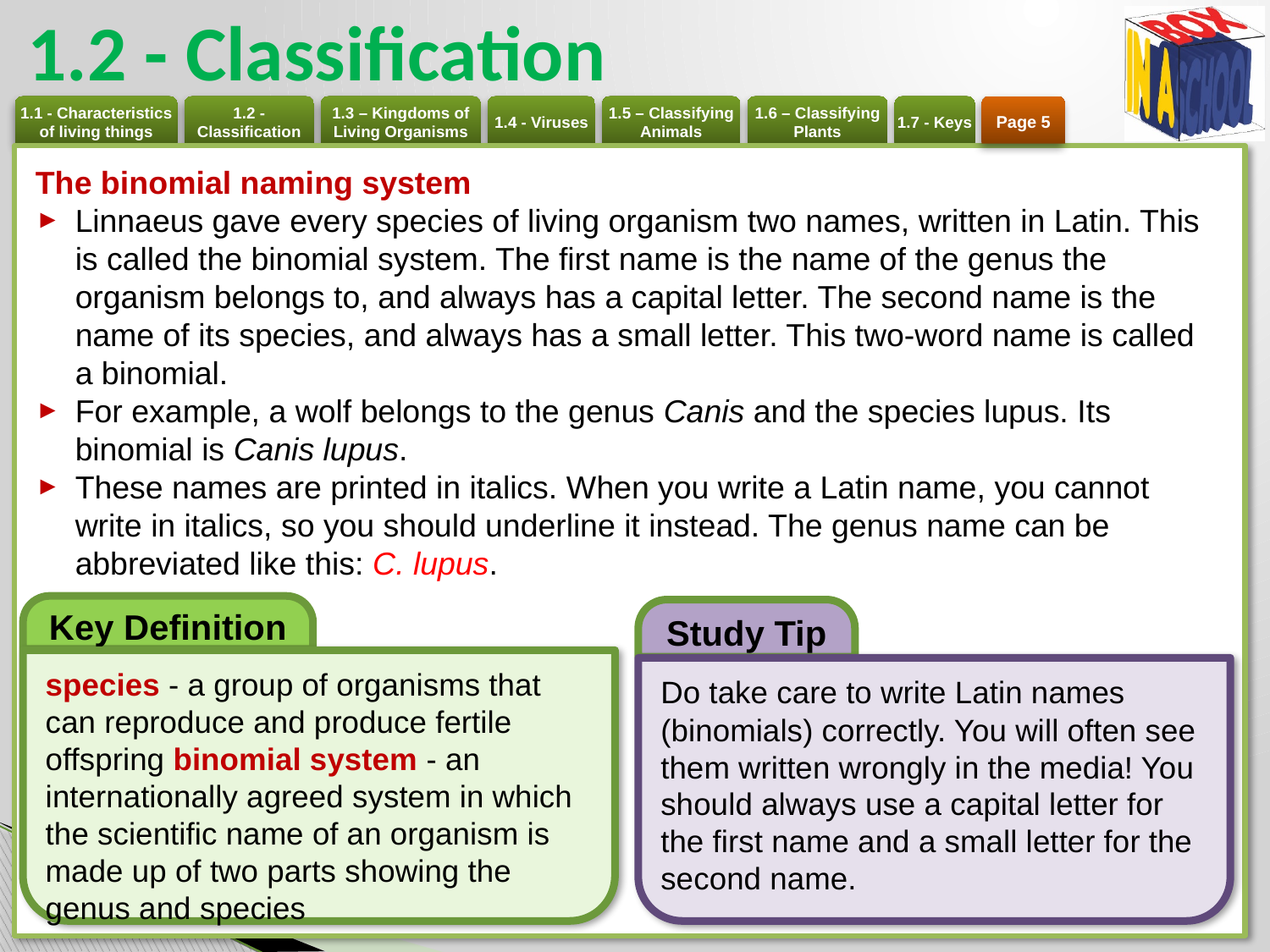

# 1.2 - Classification
Page 5
The binomial naming system
Linnaeus gave every species of living organism two names, written in Latin. This is called the binomial system. The first name is the name of the genus the organism belongs to, and always has a capital letter. The second name is the name of its species, and always has a small letter. This two-word name is called a binomial.
For example, a wolf belongs to the genus Canis and the species lupus. Its binomial is Canis lupus.
These names are printed in italics. When you write a Latin name, you cannot write in italics, so you should underline it instead. The genus name can be abbreviated like this: C. lupus.
Key Definition
Study Tip

species - a group of organisms that can reproduce and produce fertile offspring binomial system - an internationally agreed system in which the scientific name of an organism is made up of two parts showing the genus and species
Do take care to write Latin names (binomials) correctly. You will often see them written wrongly in the media! You should always use a capital letter for the first name and a small letter for the second name.